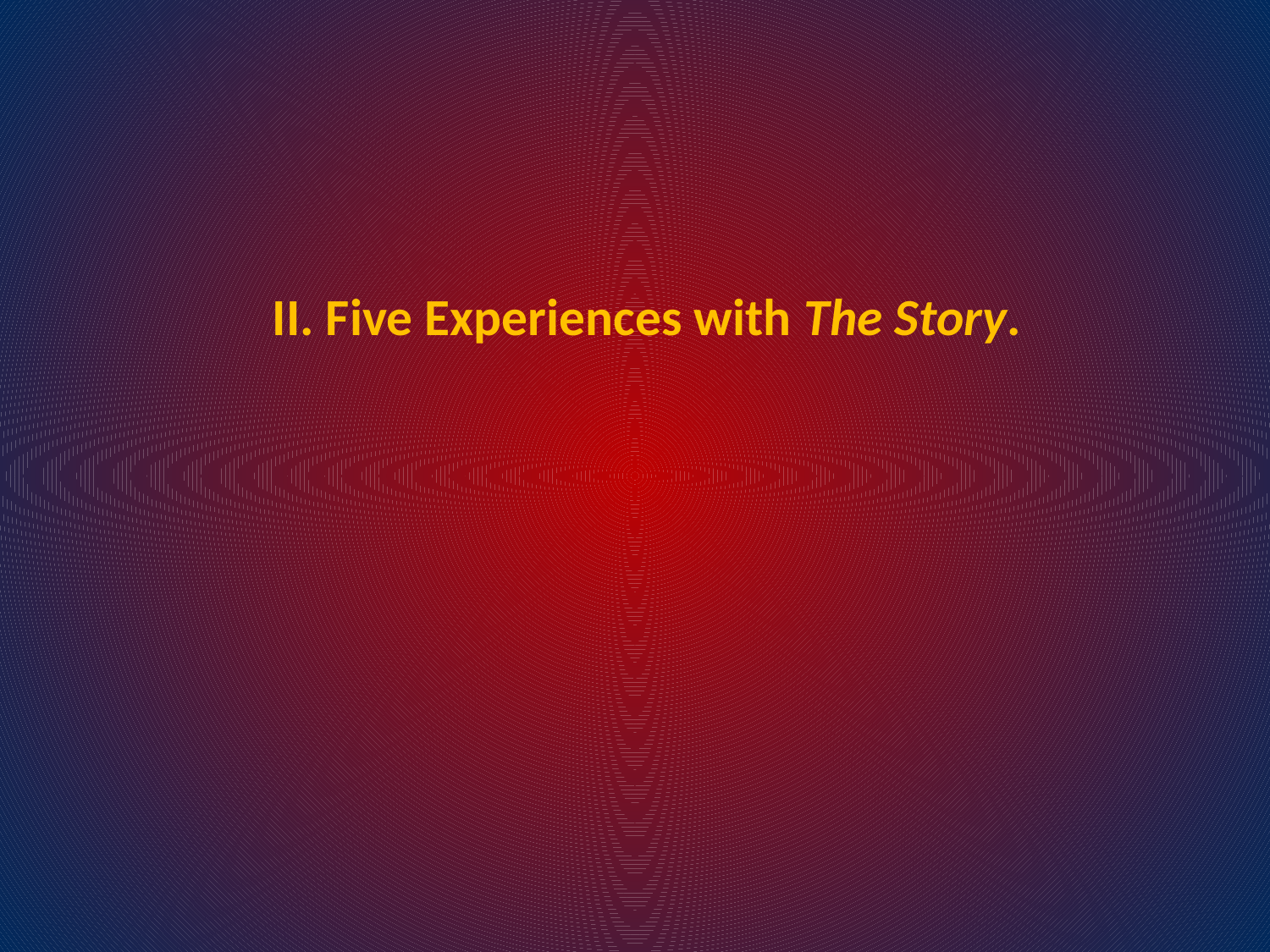

# II. Five Experiences with The Story.